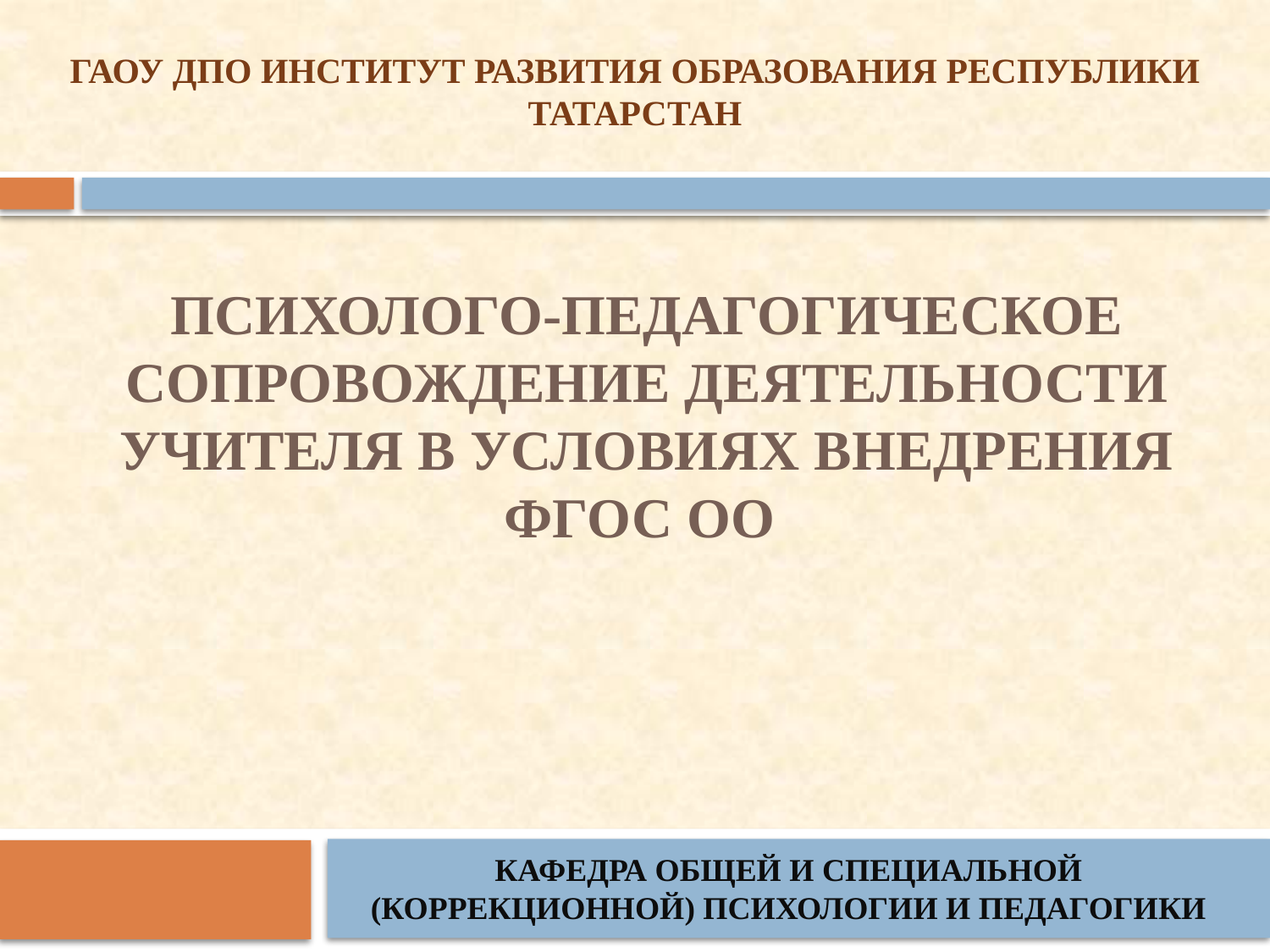

ГАОУ ДПО ИНСТИТУТ РАЗВИТИЯ ОБРАЗОВАНИЯ Республики Татарстан
# Психолого-педагогическое сопровождение деятельности учителя в условиях внедрения ФГОС ОО
КАФЕДРА ОБЩЕЙ И СПЕЦИАЛЬНОЙ (КОРРЕКЦИОННОЙ) ПСИХОЛОГИИ И ПЕДАГОГИКИ